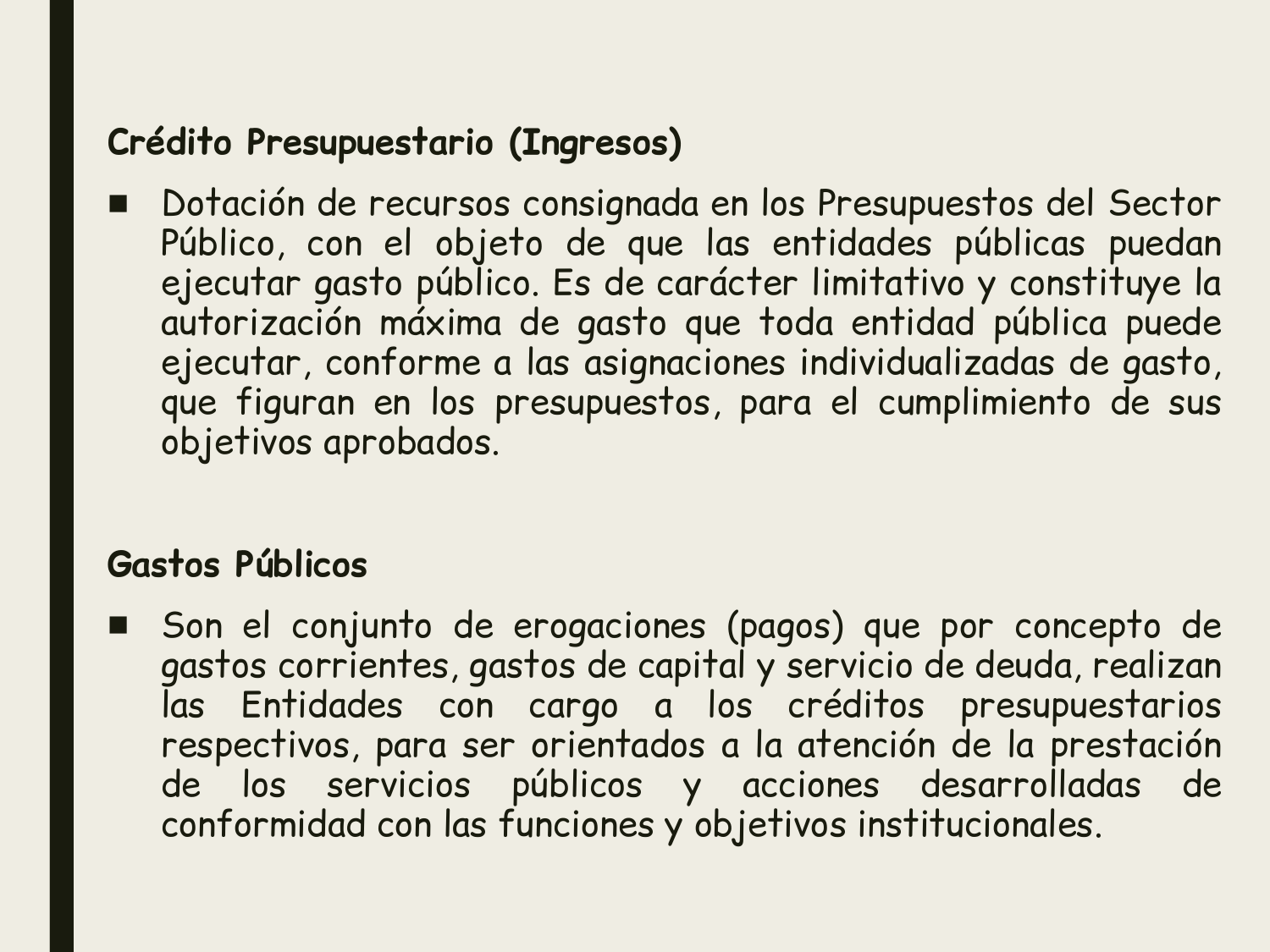

Crédito Presupuestario (Ingresos)
Dotación de recursos consignada en los Presupuestos del Sector Público, con el objeto de que las entidades públicas puedan ejecutar gasto público. Es de carácter limitativo y constituye la autorización máxima de gasto que toda entidad pública puede ejecutar, conforme a las asignaciones individualizadas de gasto, que figuran en los presupuestos, para el cumplimiento de sus objetivos aprobados.

Gastos Públicos
Son el conjunto de erogaciones (pagos) que por concepto de gastos corrientes, gastos de capital y servicio de deuda, realizan las Entidades con cargo a los créditos presupuestarios respectivos, para ser orientados a la atención de la prestación de los servicios públicos y acciones desarrolladas de conformidad con las funciones y objetivos institucionales.